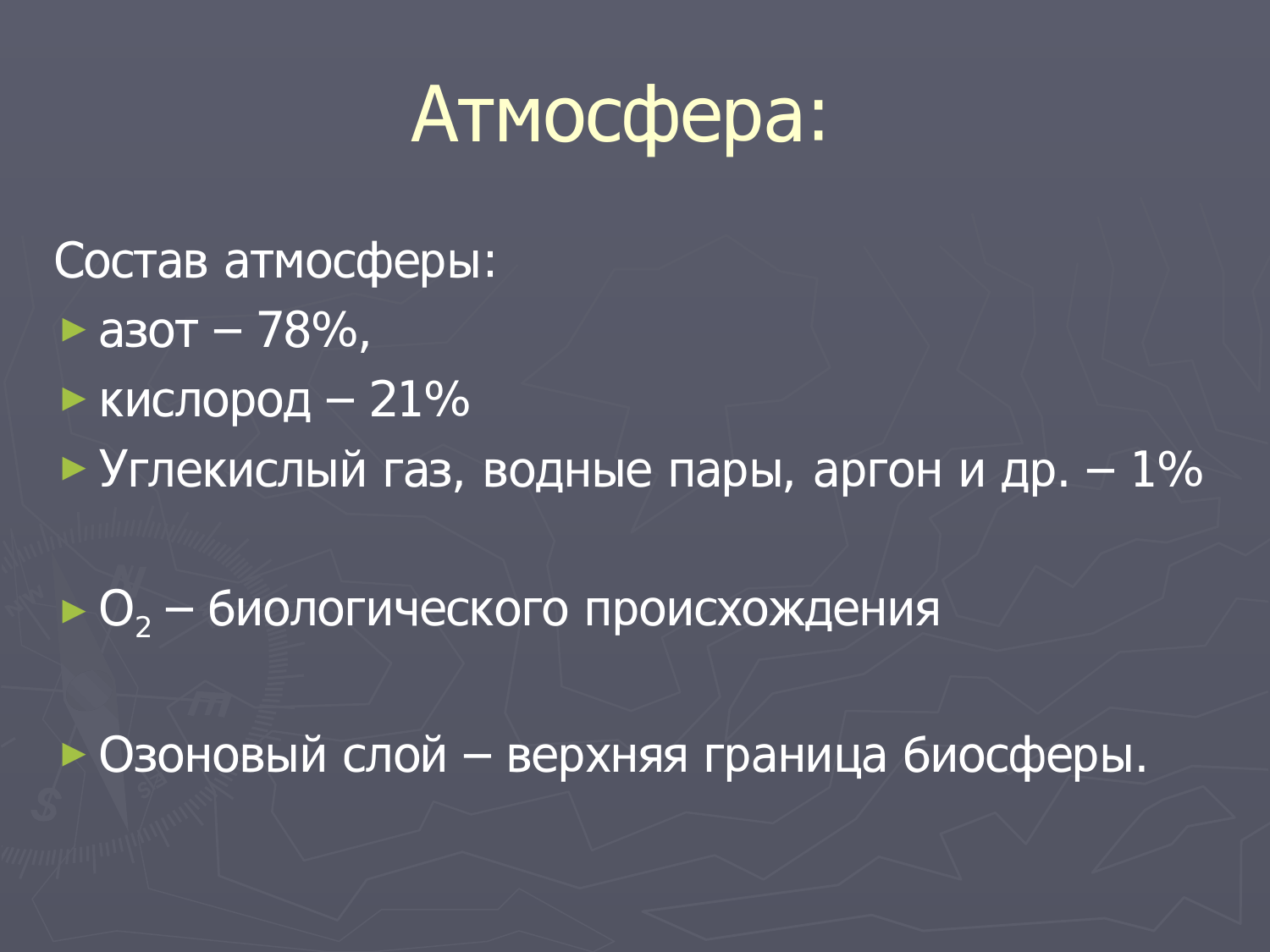

# Атмосфера:
Состав атмосферы:
азот – 78%,
кислород – 21%
Углекислый газ, водные пары, аргон и др. – 1%

О2 – биологического происхождения

Озоновый слой – верхняя граница биосферы.